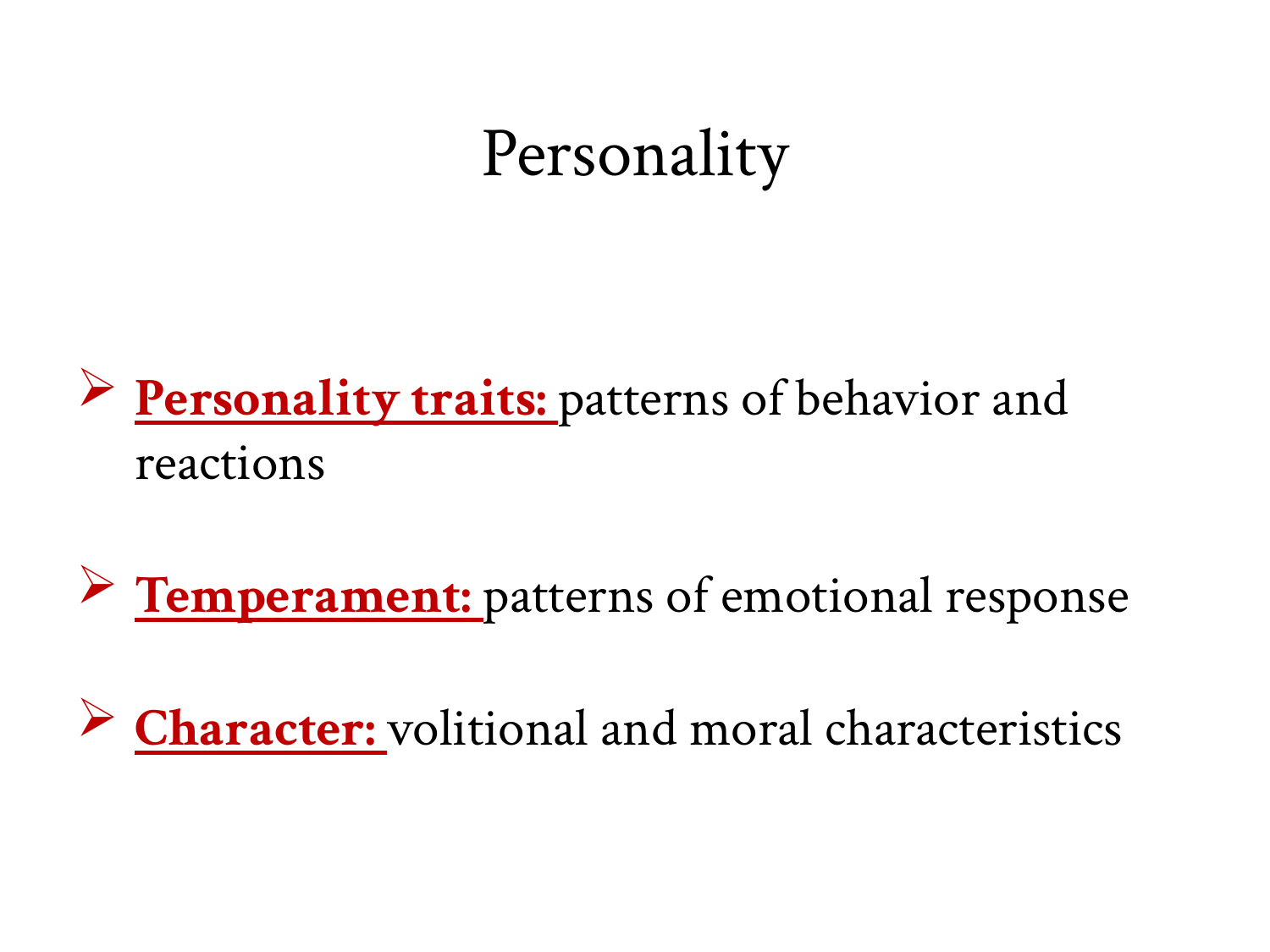

# Personality

Personality traits: patterns of behavior and reactions
Temperament: patterns of emotional response
Character: volitional and moral characteristics